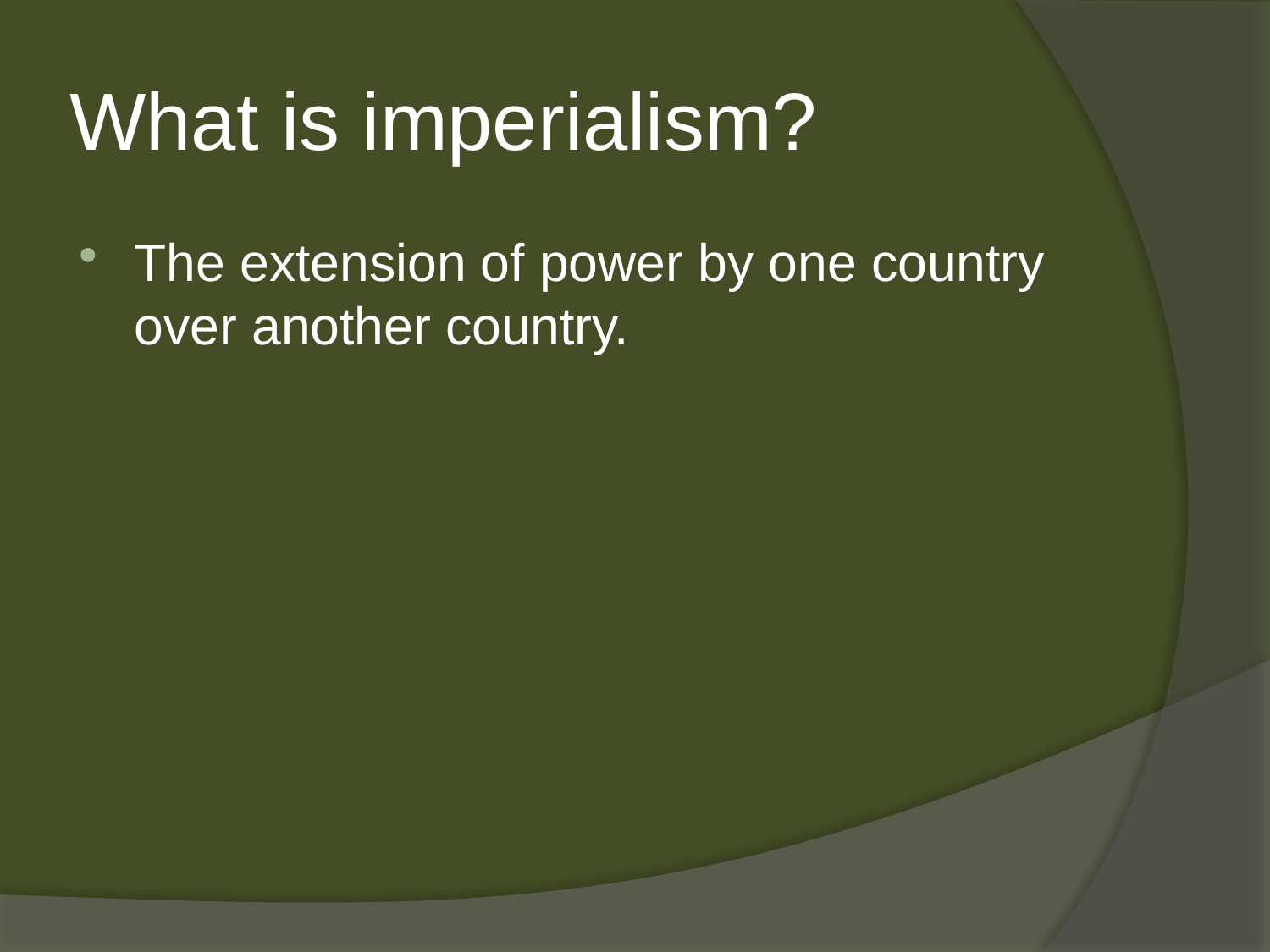

# What is imperialism?
The extension of power by one country over another country.